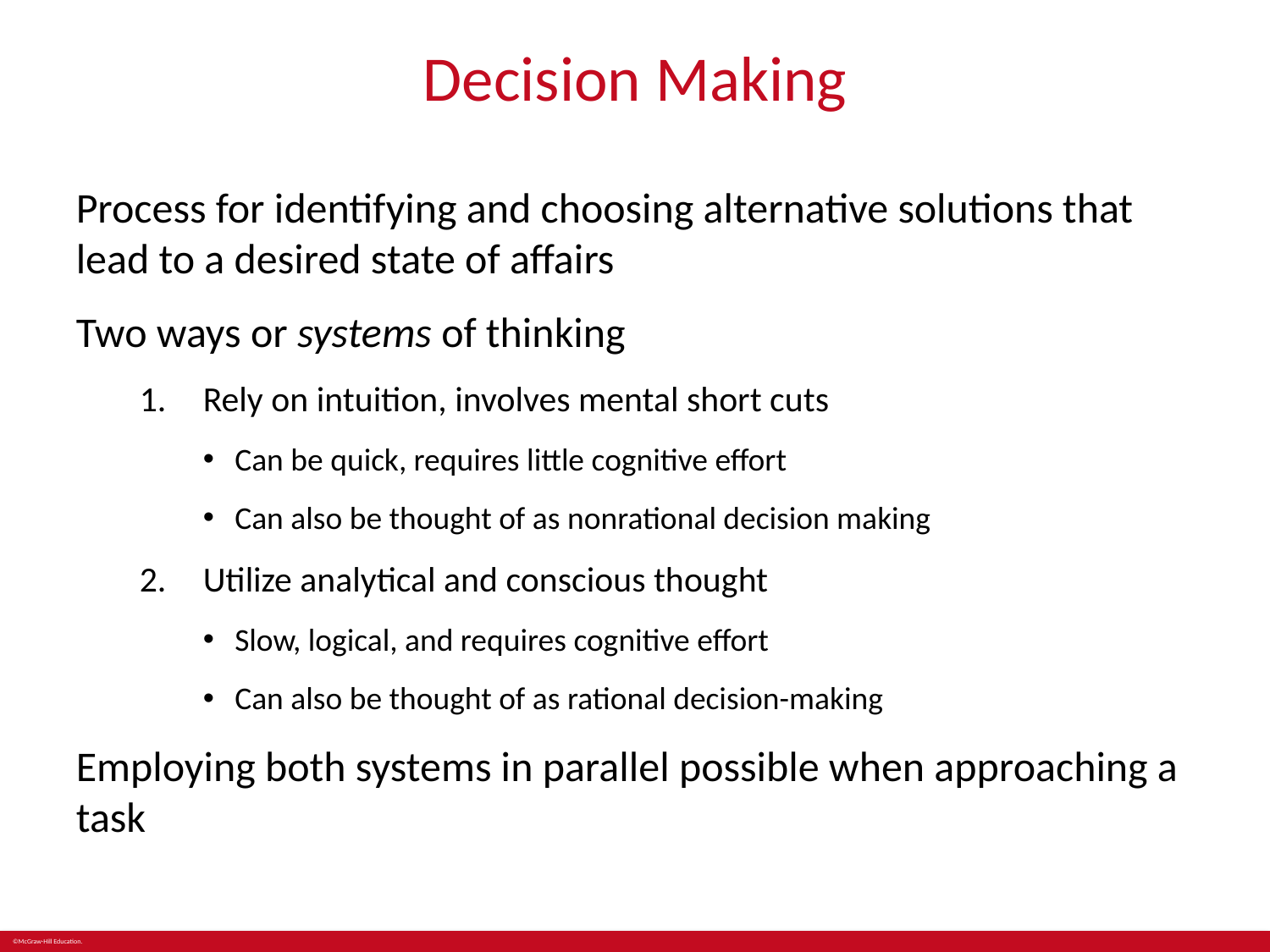

# Decision Making
Process for identifying and choosing alternative solutions that lead to a desired state of affairs
Two ways or systems of thinking
Rely on intuition, involves mental short cuts
Can be quick, requires little cognitive effort
Can also be thought of as nonrational decision making
Utilize analytical and conscious thought
Slow, logical, and requires cognitive effort
Can also be thought of as rational decision-making
Employing both systems in parallel possible when approaching a task